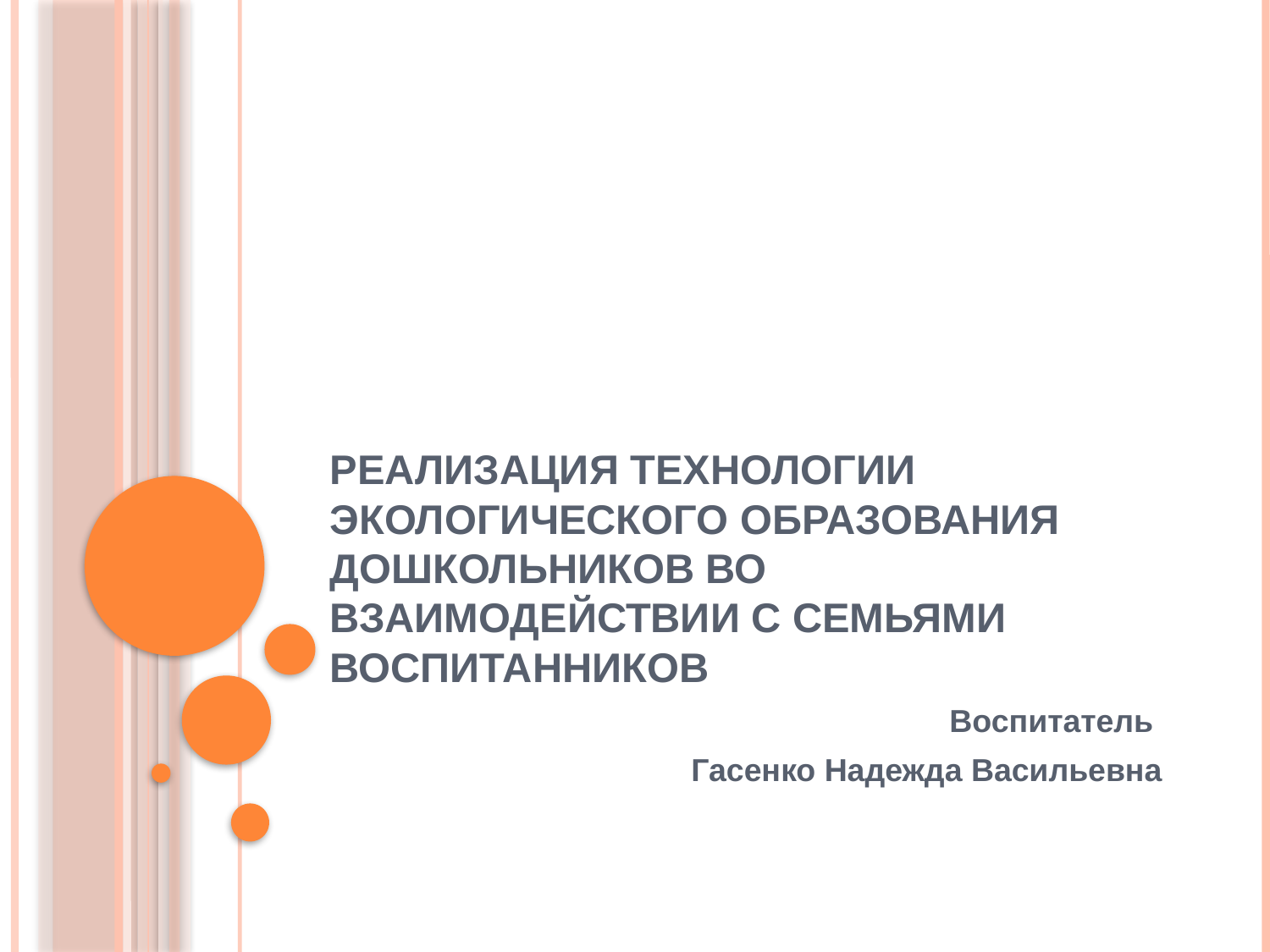

# Реализация технологии экологического образования дошкольников во взаимодействии с семьями воспитанников
Воспитатель
Гасенко Надежда Васильевна